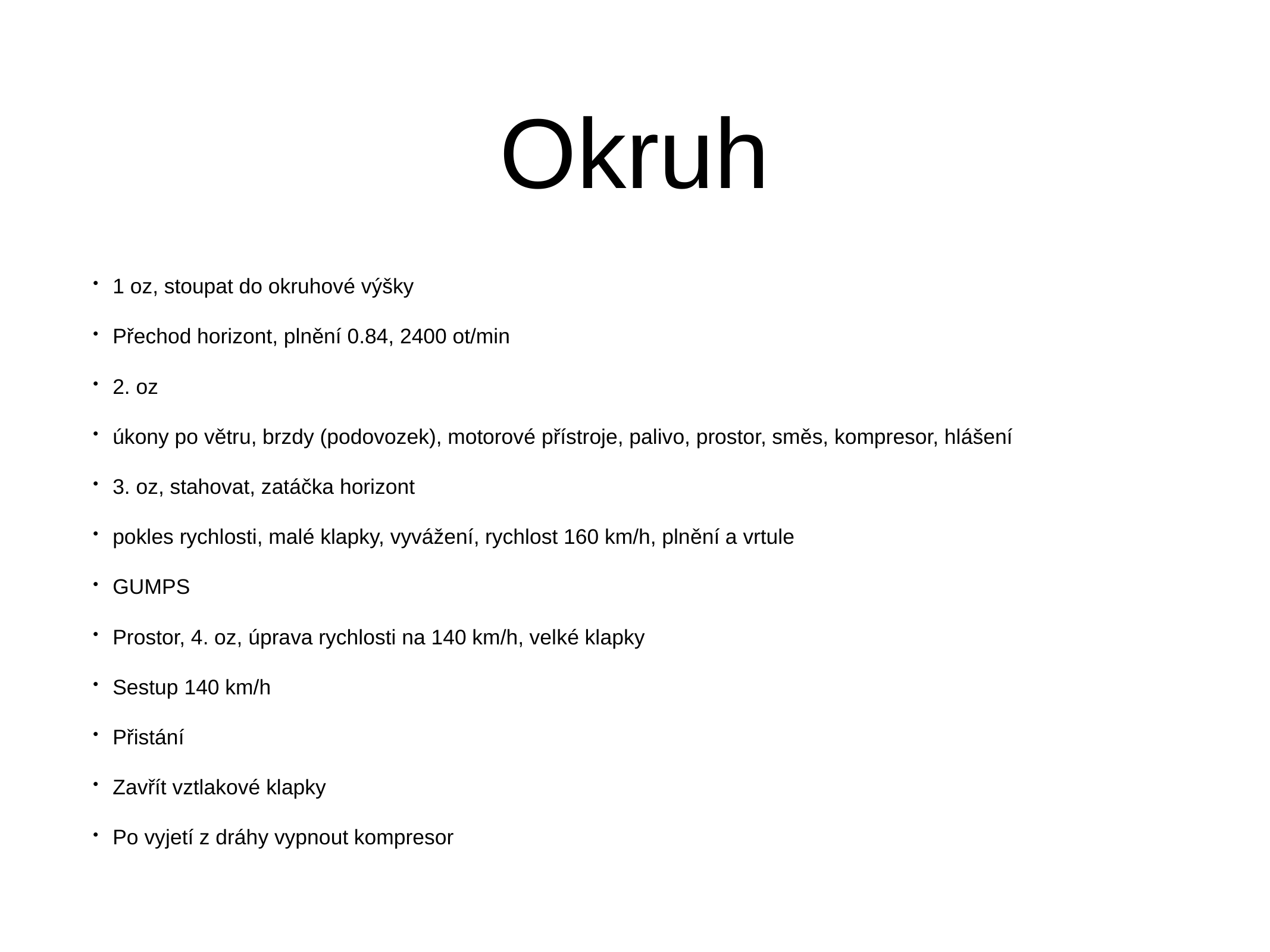

# Okruh
1 oz, stoupat do okruhové výšky
Přechod horizont, plnění 0.84, 2400 ot/min
2. oz
úkony po větru, brzdy (podovozek), motorové přístroje, palivo, prostor, směs, kompresor, hlášení
3. oz, stahovat, zatáčka horizont
pokles rychlosti, malé klapky, vyvážení, rychlost 160 km/h, plnění a vrtule
GUMPS
Prostor, 4. oz, úprava rychlosti na 140 km/h, velké klapky
Sestup 140 km/h
Přistání
Zavřít vztlakové klapky
Po vyjetí z dráhy vypnout kompresor